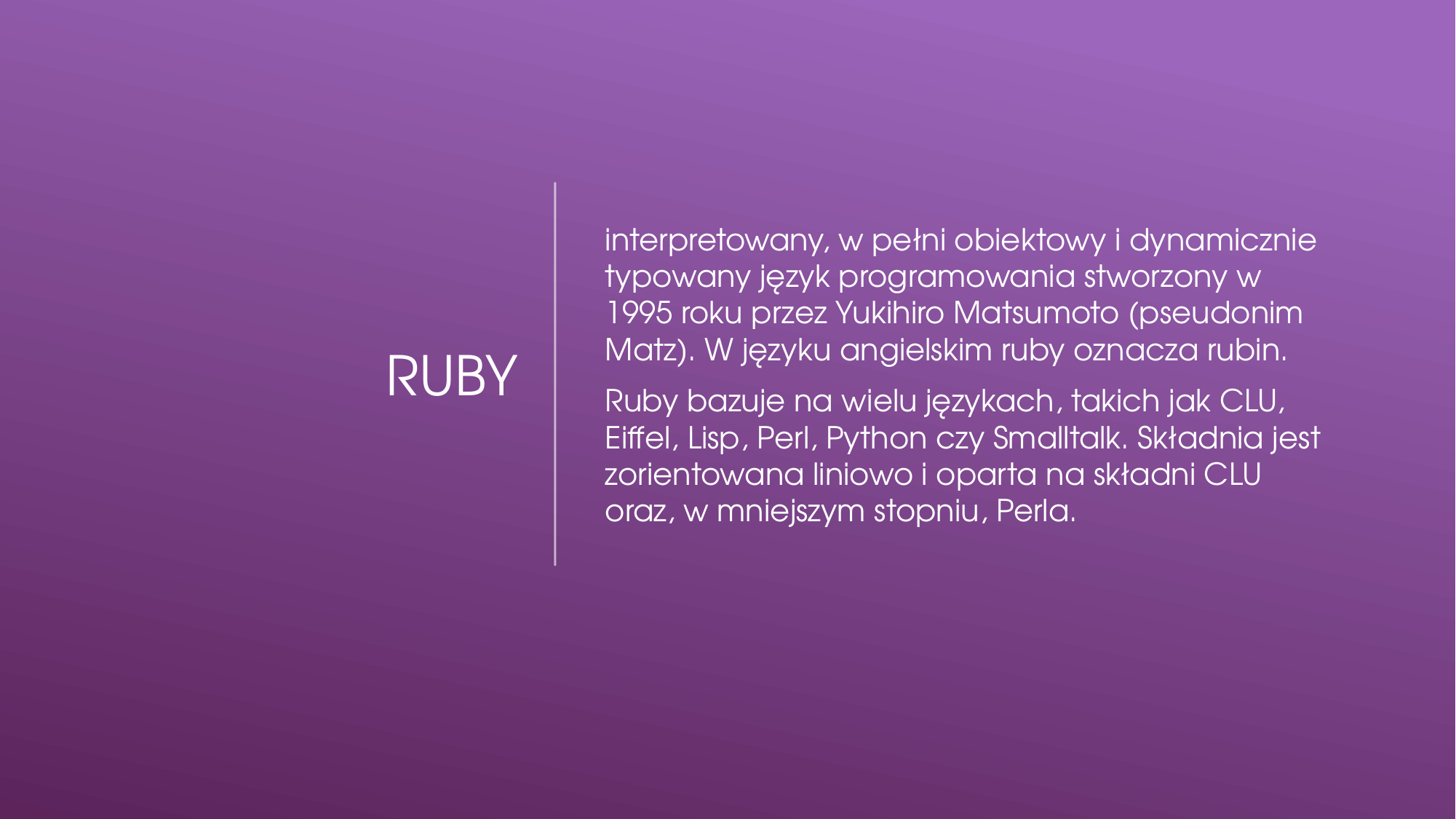

# Ruby
interpretowany, w pełni obiektowy i dynamicznie typowany język programowania stworzony w 1995 roku przez Yukihiro Matsumoto (pseudonim Matz). W języku angielskim ruby oznacza rubin.
Ruby bazuje na wielu językach, takich jak CLU, Eiffel, Lisp, Perl, Python czy Smalltalk. Składnia jest zorientowana liniowo i oparta na składni CLU oraz, w mniejszym stopniu, Perla.